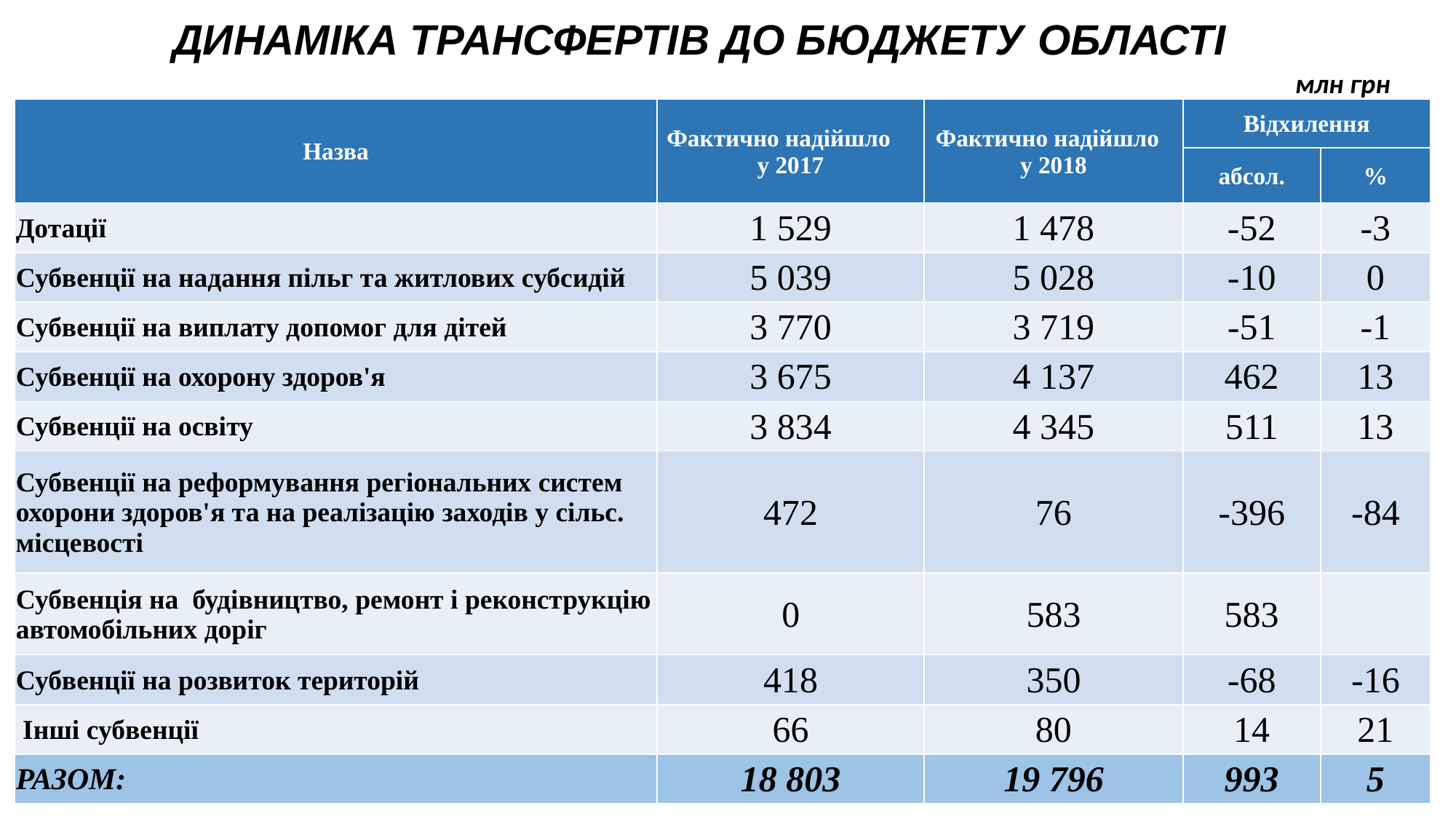

# ДИНАМІКА ТРАНСФЕРТІВ ДО БЮДЖЕТУ ОБЛАСТІ
млн грн
| Назва | Фактично надійшло у 2017 | Фактично надійшло у 2018 | Відхилення |  |
| --- | --- | --- | --- | --- |
|  |  |  | абсол. | % |
| Дотації | 1 529 | 1 478 | -52 | -3 |
| Субвенції на надання пільг та житлових субсидій | 5 039 | 5 028 | -10 | 0 |
| Субвенції на виплату допомог для дітей | 3 770 | 3 719 | -51 | -1 |
| Субвенції на охорону здоров'я | 3 675 | 4 137 | 462 | 13 |
| Субвенції на освіту | 3 834 | 4 345 | 511 | 13 |
| Субвенції на реформування регіональних систем охорони здоров'я та на реалізацію заходів у сільс. місцевості | 472 | 76 | -396 | -84 |
| Субвенція на будівництво, ремонт і реконструкцію автомобільних доріг | 0 | 583 | 583 |  |
| Субвенції на розвиток територій | 418 | 350 | -68 | -16 |
| Інші субвенції | 66 | 80 | 14 | 21 |
| РАЗОМ: | 18 803 | 19 796 | 993 | 5 |